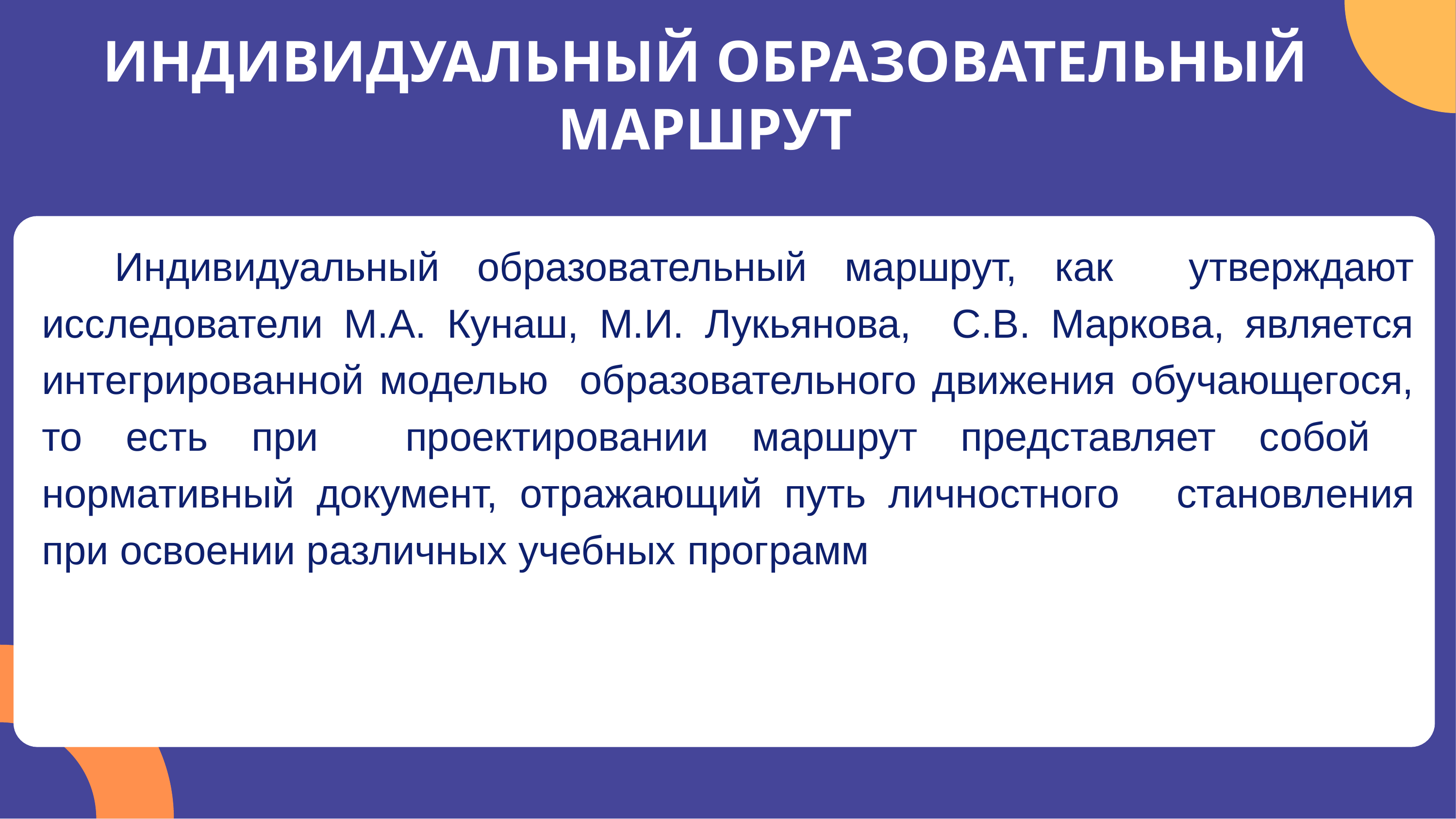

ИНДИВИДУАЛЬНЫЙ ОБРАЗОВАТЕЛЬНЫЙ
МАРШРУТ

	Индивидуальный образовательный маршрут, как  утверждают исследователи М.А. Кунаш, М.И. Лукьянова,  С.В. Маркова, является интегрированной моделью  образовательного движения обучающегося, то есть при  проектировании маршрут представляет собой  нормативный документ, отражающий путь личностного  становления при освоении различных учебных программ